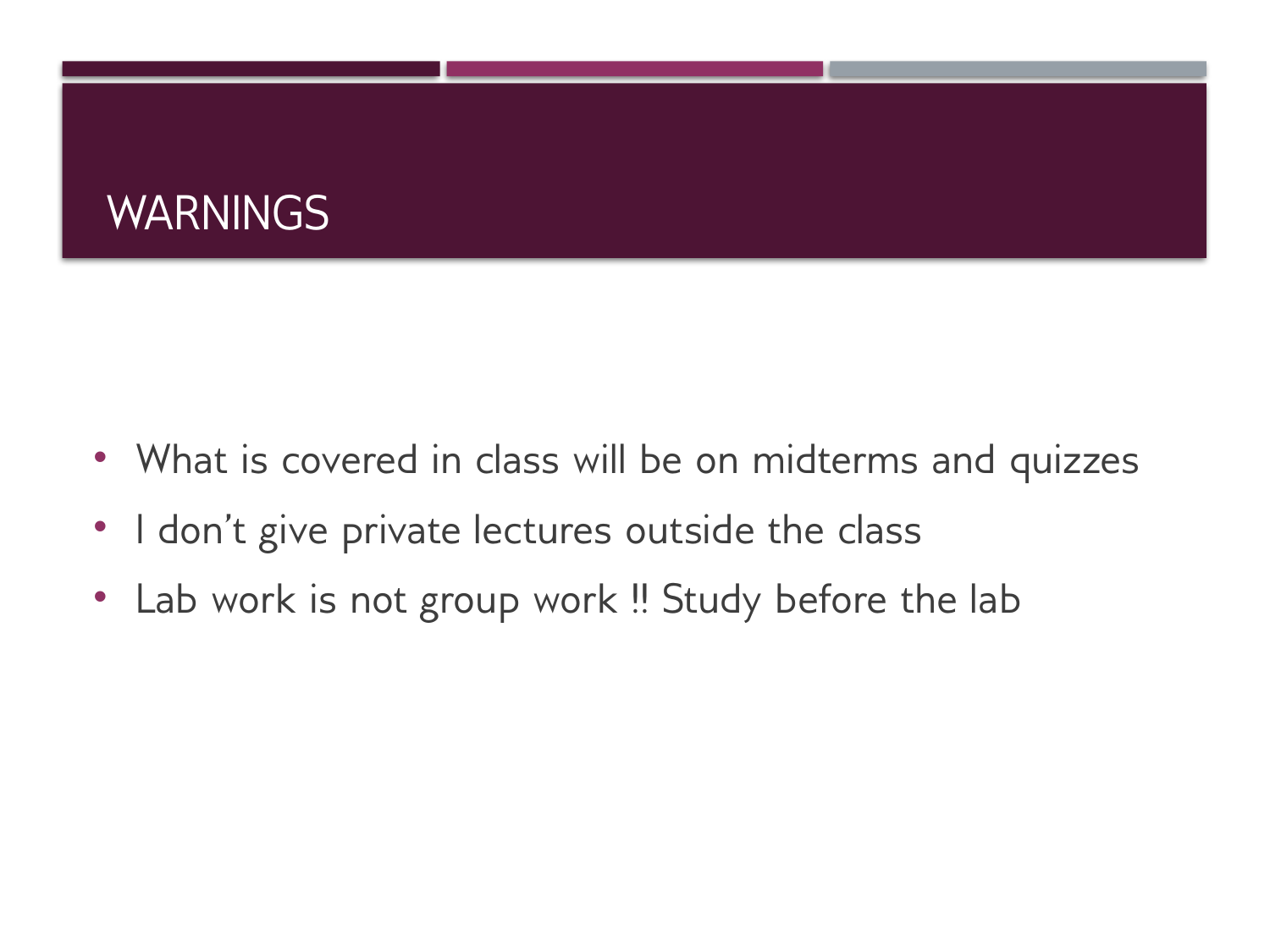

# Warnings
What is covered in class will be on midterms and quizzes
I don’t give private lectures outside the class
Lab work is not group work !! Study before the lab